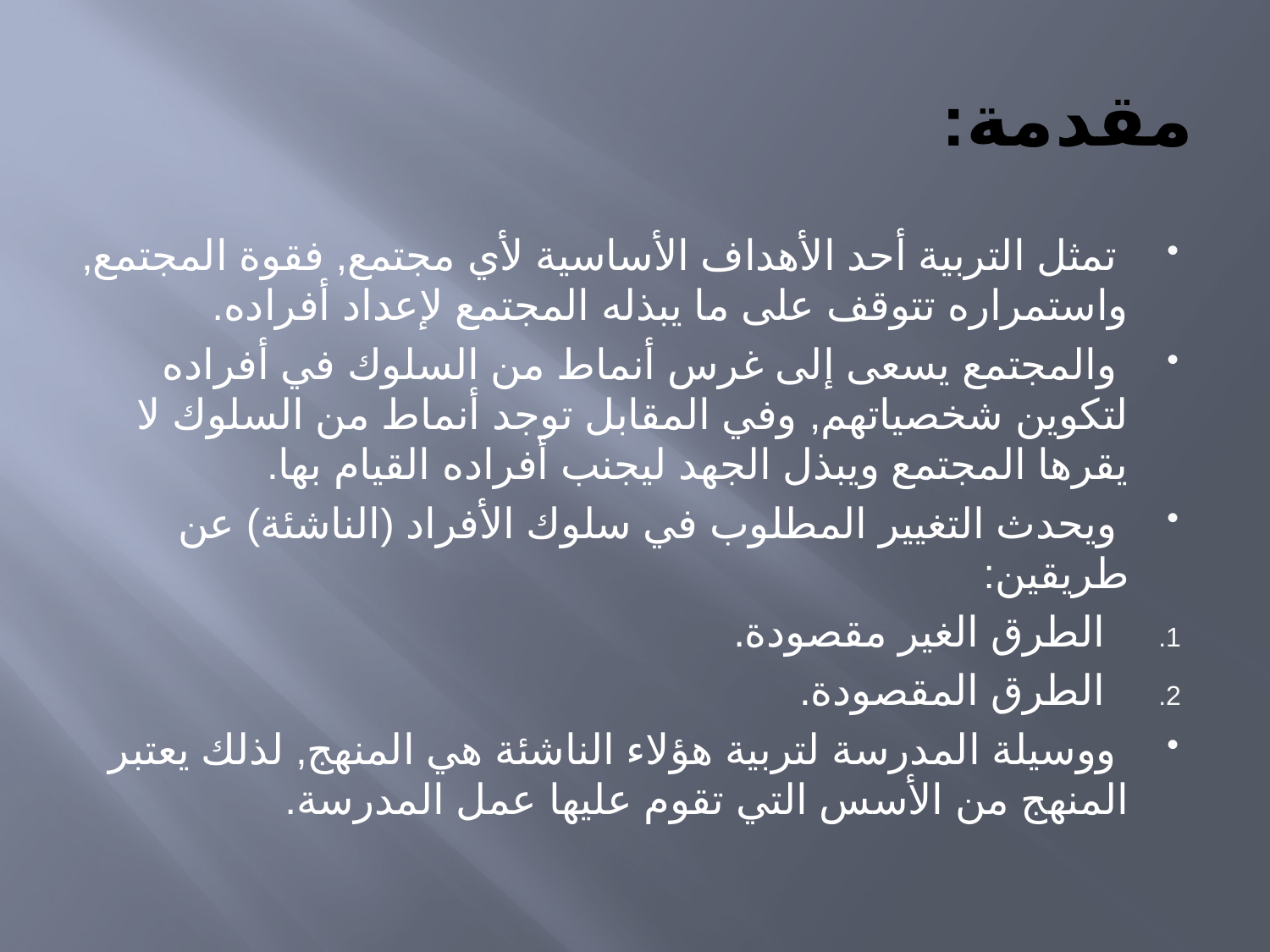

# مقدمة:
 تمثل التربية أحد الأهداف الأساسية لأي مجتمع, فقوة المجتمع, واستمراره تتوقف على ما يبذله المجتمع لإعداد أفراده.
 والمجتمع يسعى إلى غرس أنماط من السلوك في أفراده لتكوين شخصياتهم, وفي المقابل توجد أنماط من السلوك لا يقرها المجتمع ويبذل الجهد ليجنب أفراده القيام بها.
 ويحدث التغيير المطلوب في سلوك الأفراد (الناشئة) عن طريقين:
 الطرق الغير مقصودة.
 الطرق المقصودة.
 ووسيلة المدرسة لتربية هؤلاء الناشئة هي المنهج, لذلك يعتبر المنهج من الأسس التي تقوم عليها عمل المدرسة.